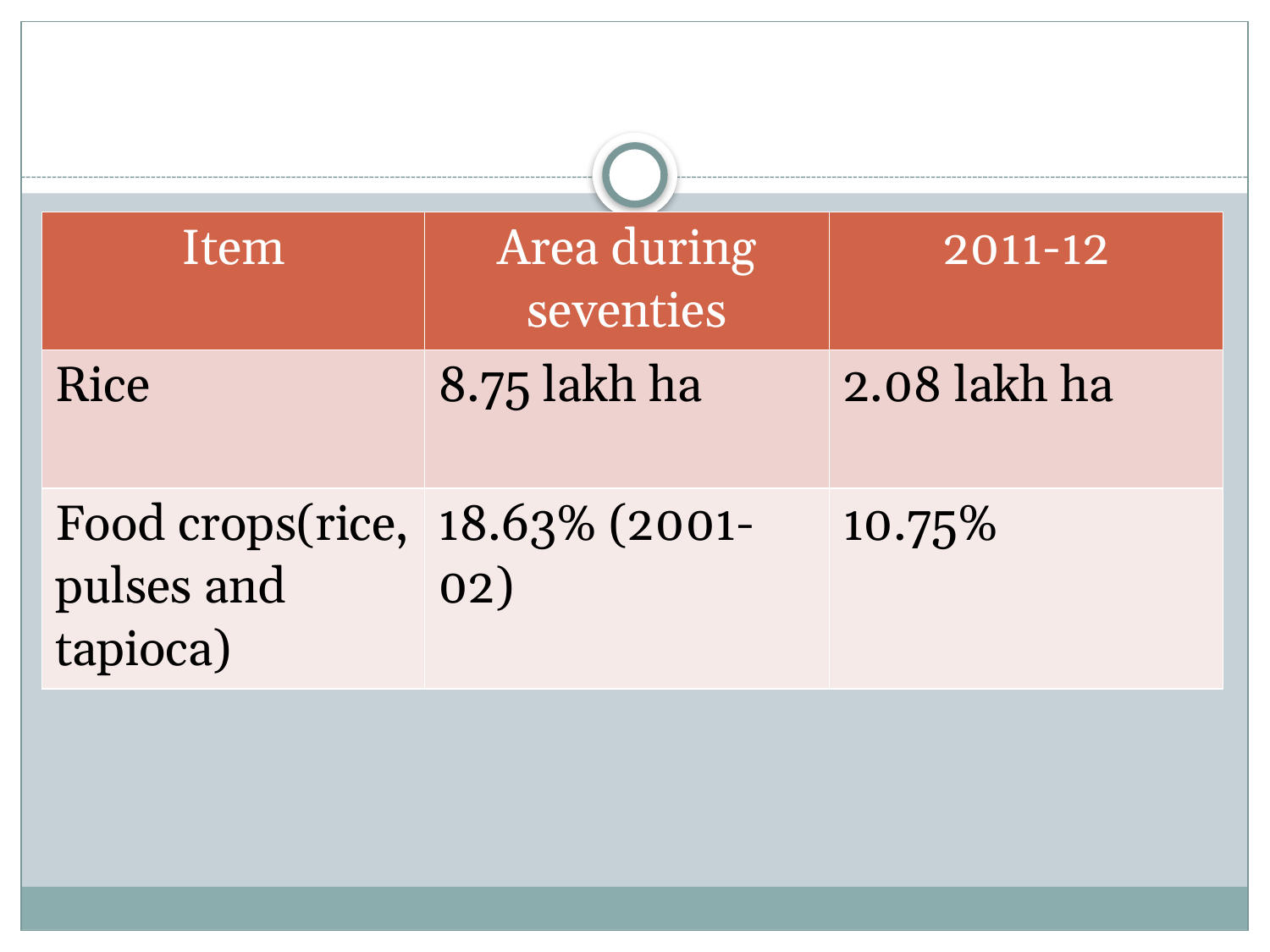

#
| Item | Area during seventies | 2011-12 |
| --- | --- | --- |
| Rice | 8.75 lakh ha | 2.08 lakh ha |
| Food crops(rice, pulses and tapioca) | 18.63% (2001-02) | 10.75% |